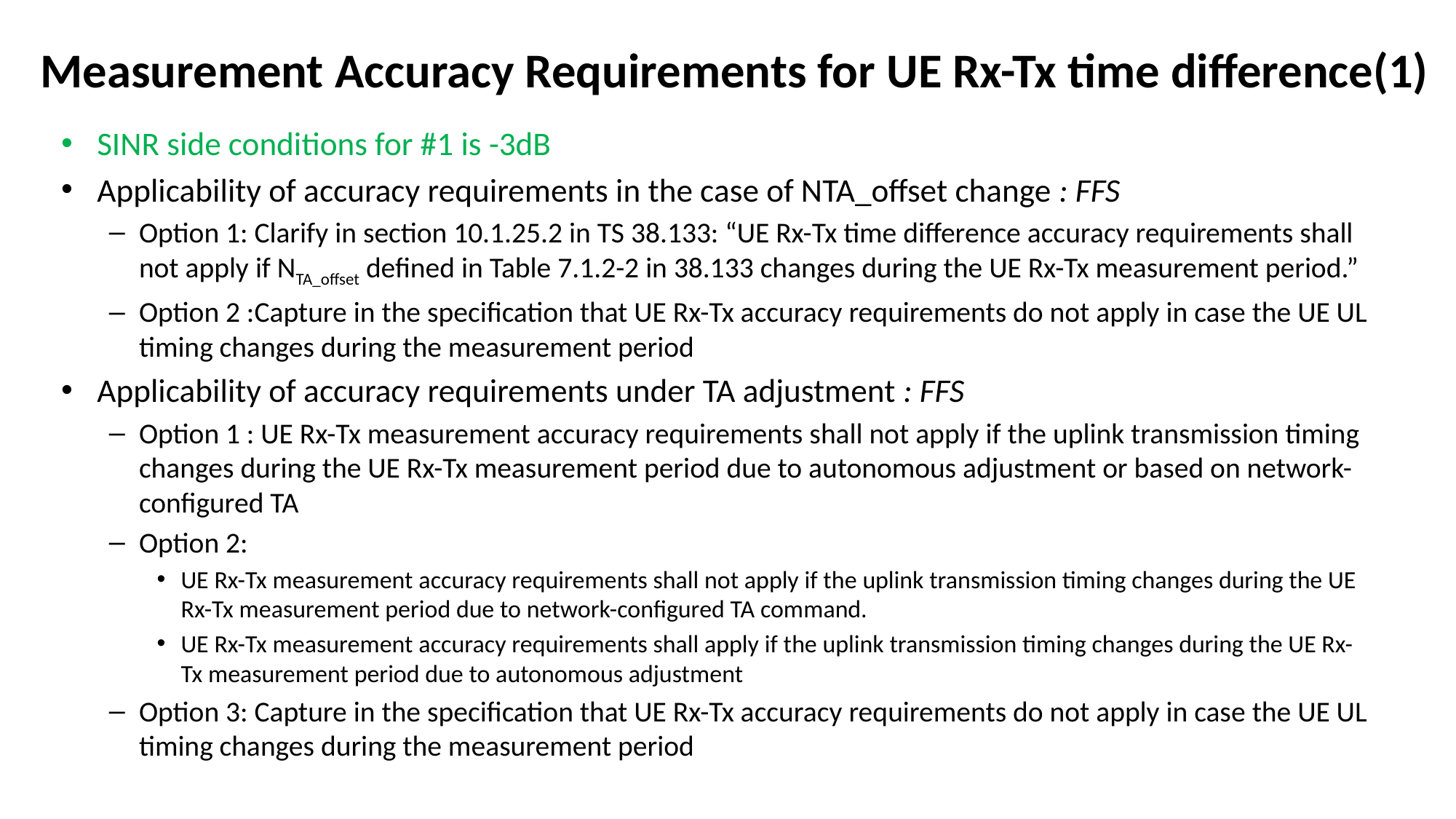

# Measurement Accuracy Requirements for UE Rx-Tx time difference(1)
SINR side conditions for #1 is -3dB
Applicability of accuracy requirements in the case of NTA_offset change : FFS
Option 1: Clarify in section 10.1.25.2 in TS 38.133: “UE Rx-Tx time difference accuracy requirements shall not apply if NTA_offset defined in Table 7.1.2-2 in 38.133 changes during the UE Rx-Tx measurement period.”
Option 2 :Capture in the specification that UE Rx-Tx accuracy requirements do not apply in case the UE UL timing changes during the measurement period
Applicability of accuracy requirements under TA adjustment : FFS
Option 1 : UE Rx-Tx measurement accuracy requirements shall not apply if the uplink transmission timing changes during the UE Rx-Tx measurement period due to autonomous adjustment or based on network-configured TA
Option 2:
UE Rx-Tx measurement accuracy requirements shall not apply if the uplink transmission timing changes during the UE Rx-Tx measurement period due to network-configured TA command.
UE Rx-Tx measurement accuracy requirements shall apply if the uplink transmission timing changes during the UE Rx-Tx measurement period due to autonomous adjustment
Option 3: Capture in the specification that UE Rx-Tx accuracy requirements do not apply in case the UE UL timing changes during the measurement period